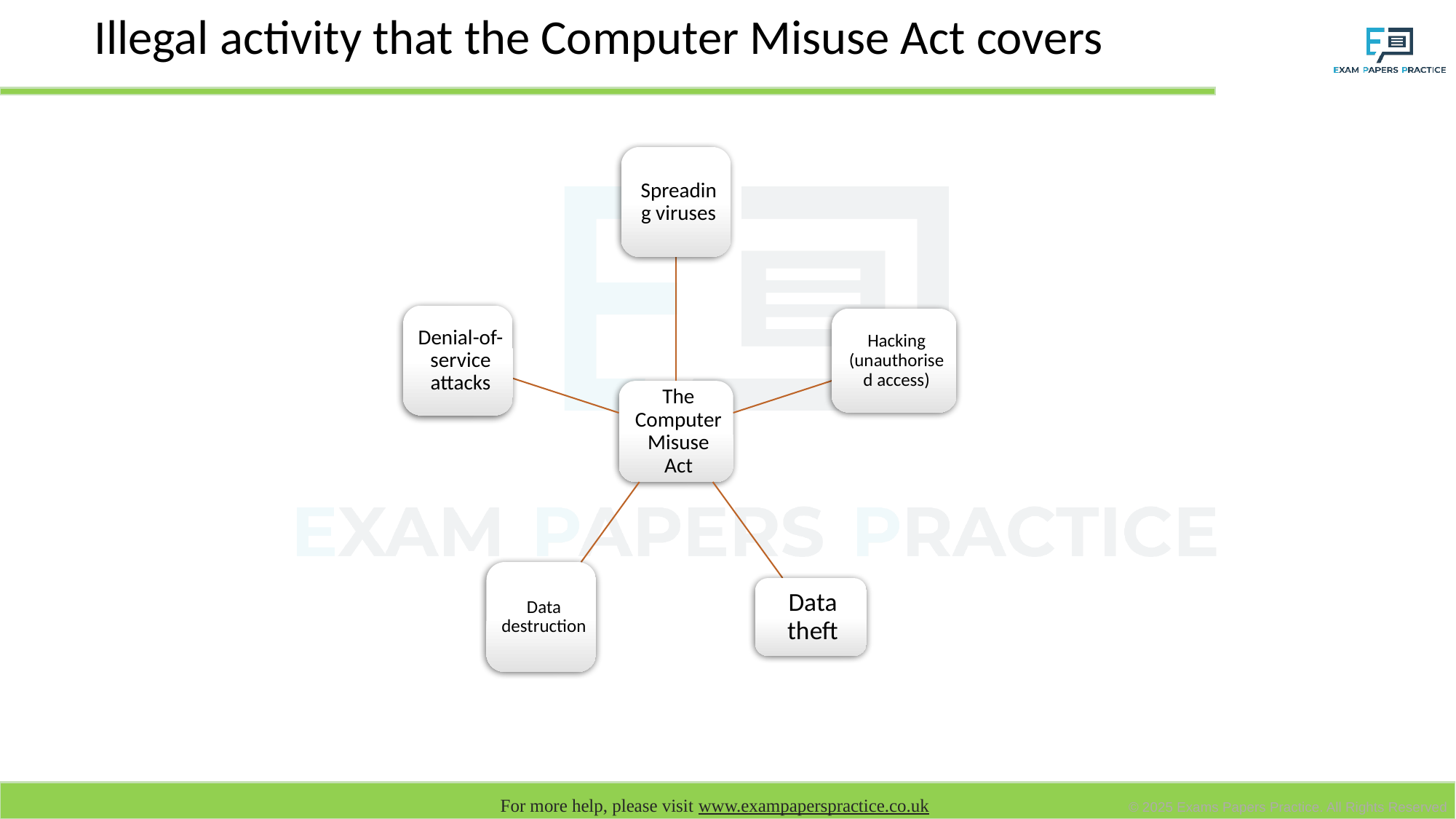

# Illegal activity that the Computer Misuse Act covers
The Computer Misuse Act
Spreading viruses
Hacking (unauthorised access)
Data theft
Data destruction
Denial-of-service attacks